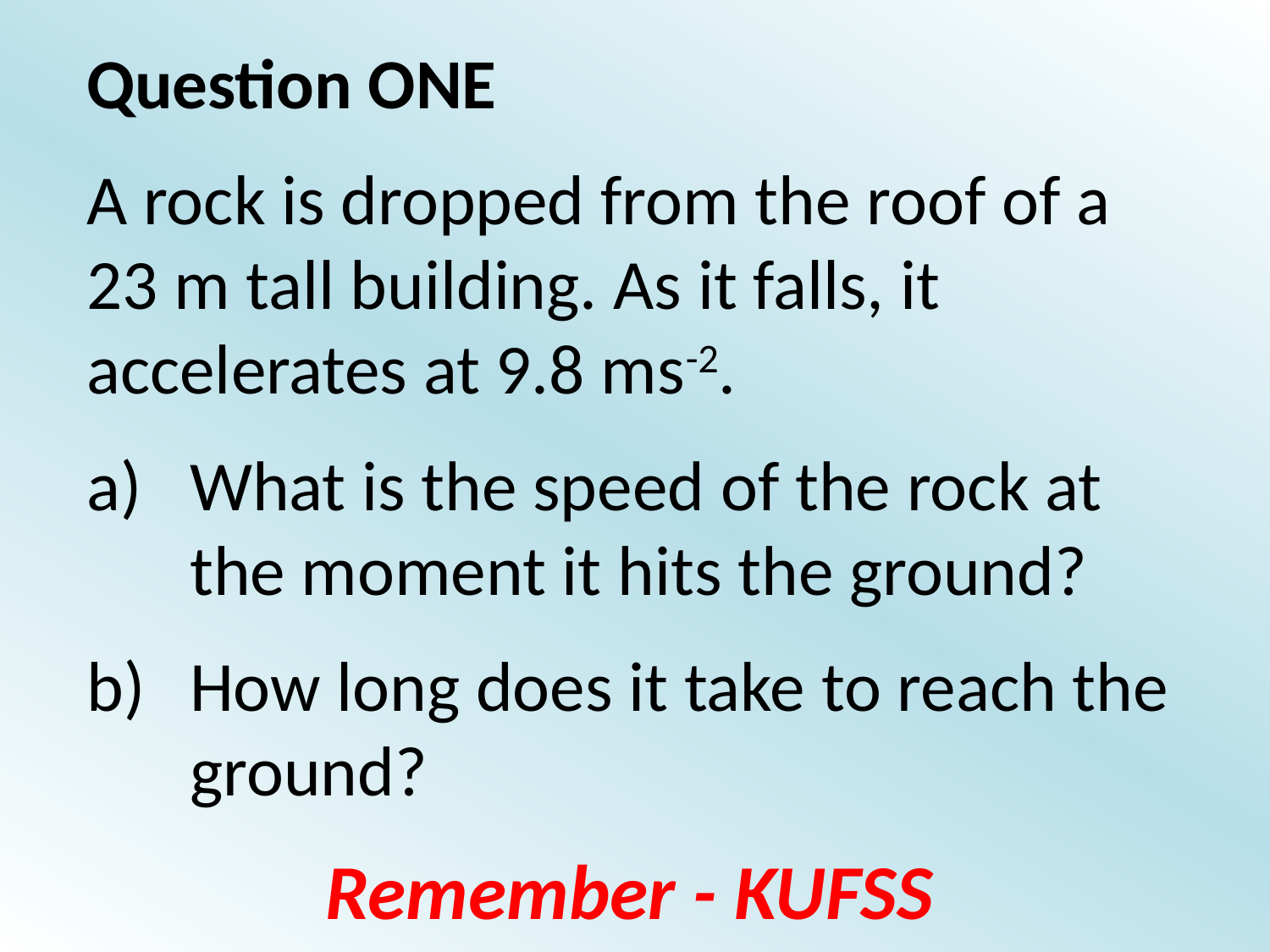

Question ONE
A rock is dropped from the roof of a 23 m tall building. As it falls, it accelerates at 9.8 ms-2.
What is the speed of the rock at the moment it hits the ground?
How long does it take to reach the ground?
Remember - KUFSS